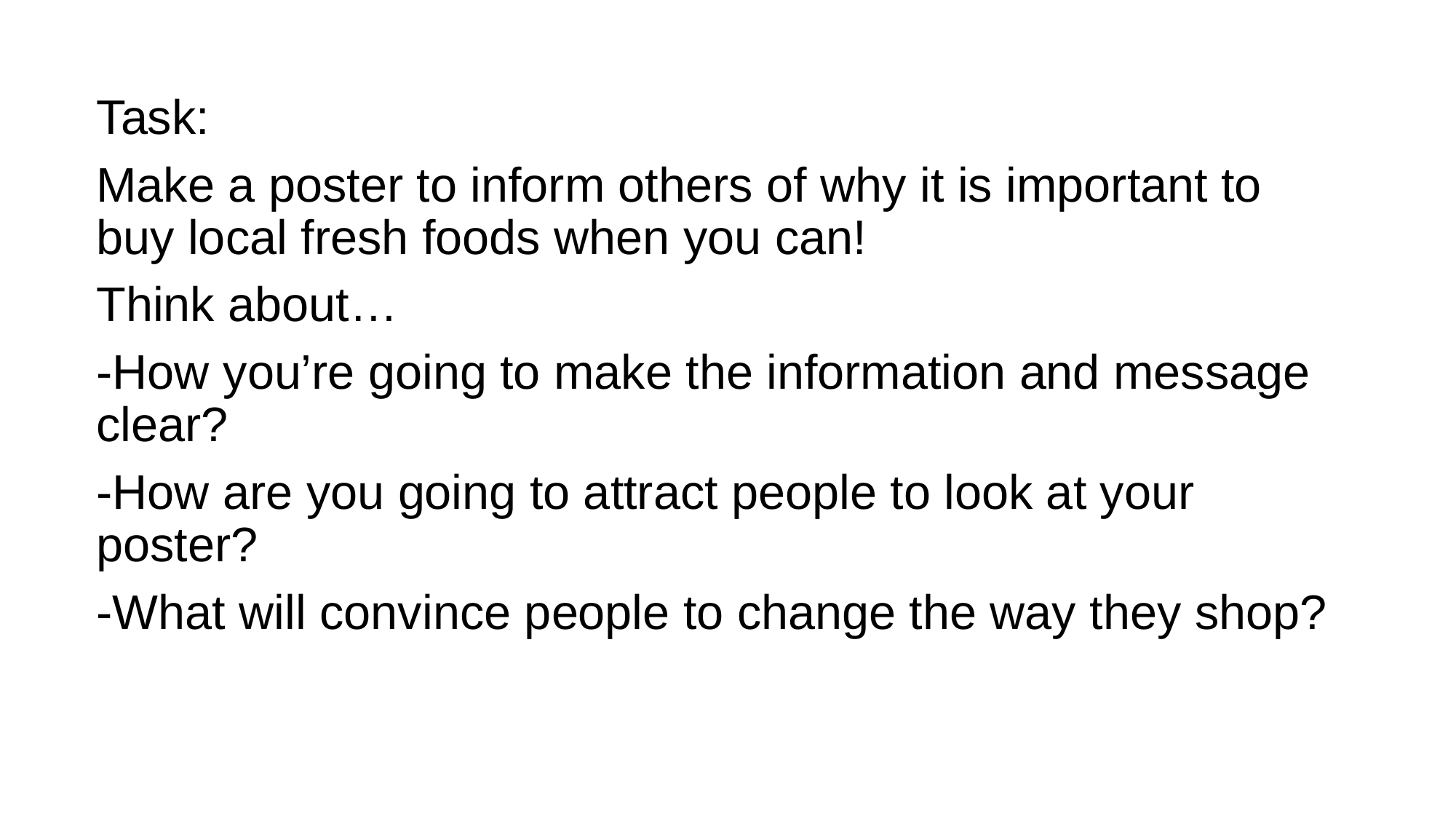

Task:
Make a poster to inform others of why it is important to buy local fresh foods when you can!
Think about…
-How you’re going to make the information and message clear?
-How are you going to attract people to look at your poster?
-What will convince people to change the way they shop?